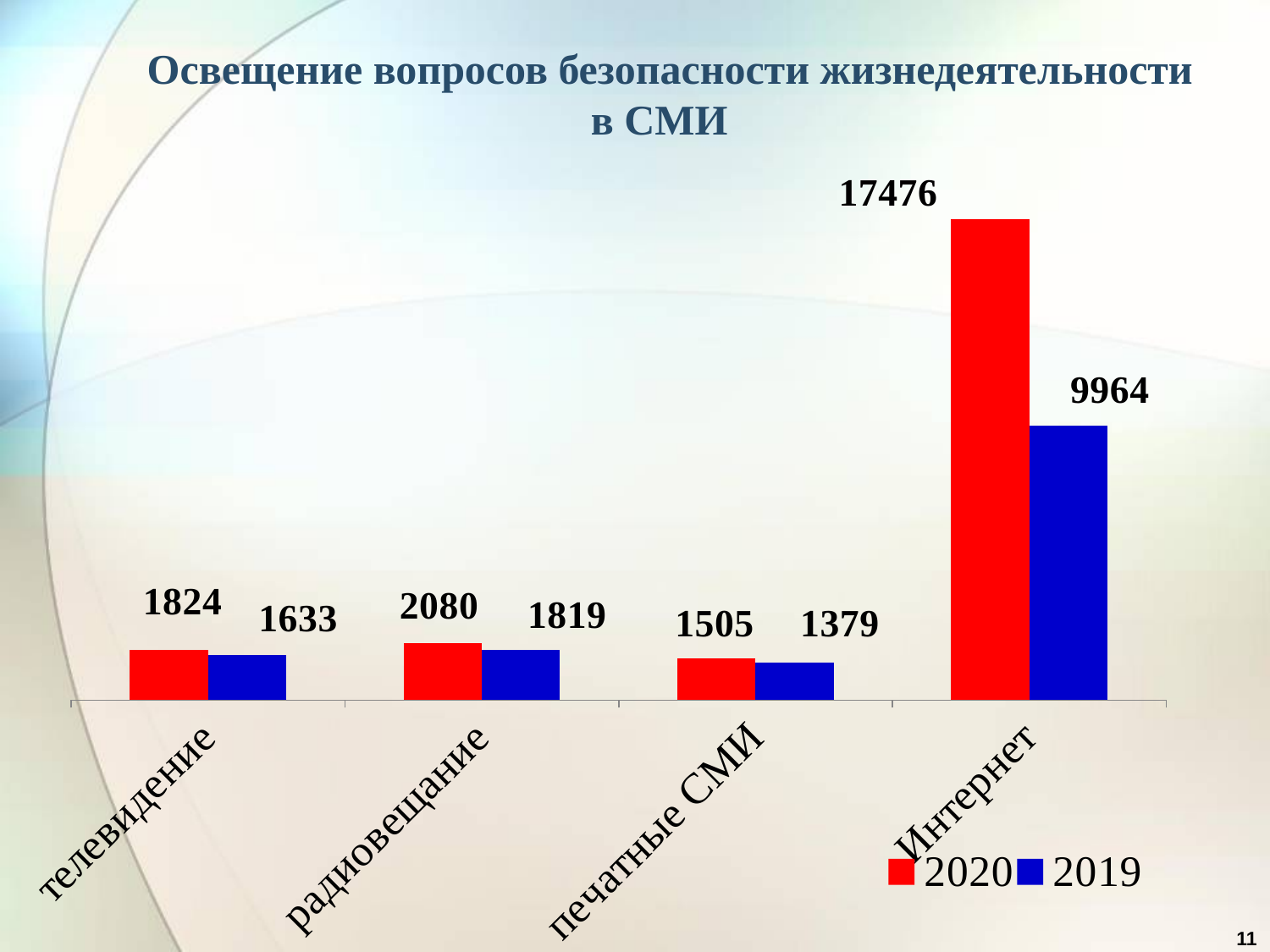

Освещение вопросов безопасности жизнедеятельности в СМИ

### Chart

| Category | 2020 | 2019 |
|---|---|---|
| телевидение | 1824.0 | 1633.0 |
| радиовещание | 2080.0 | 1819.0 |
| печатные СМИ | 1505.0 | 1379.0 |
| Интернет | 17476.0 | 9964.0 |
11